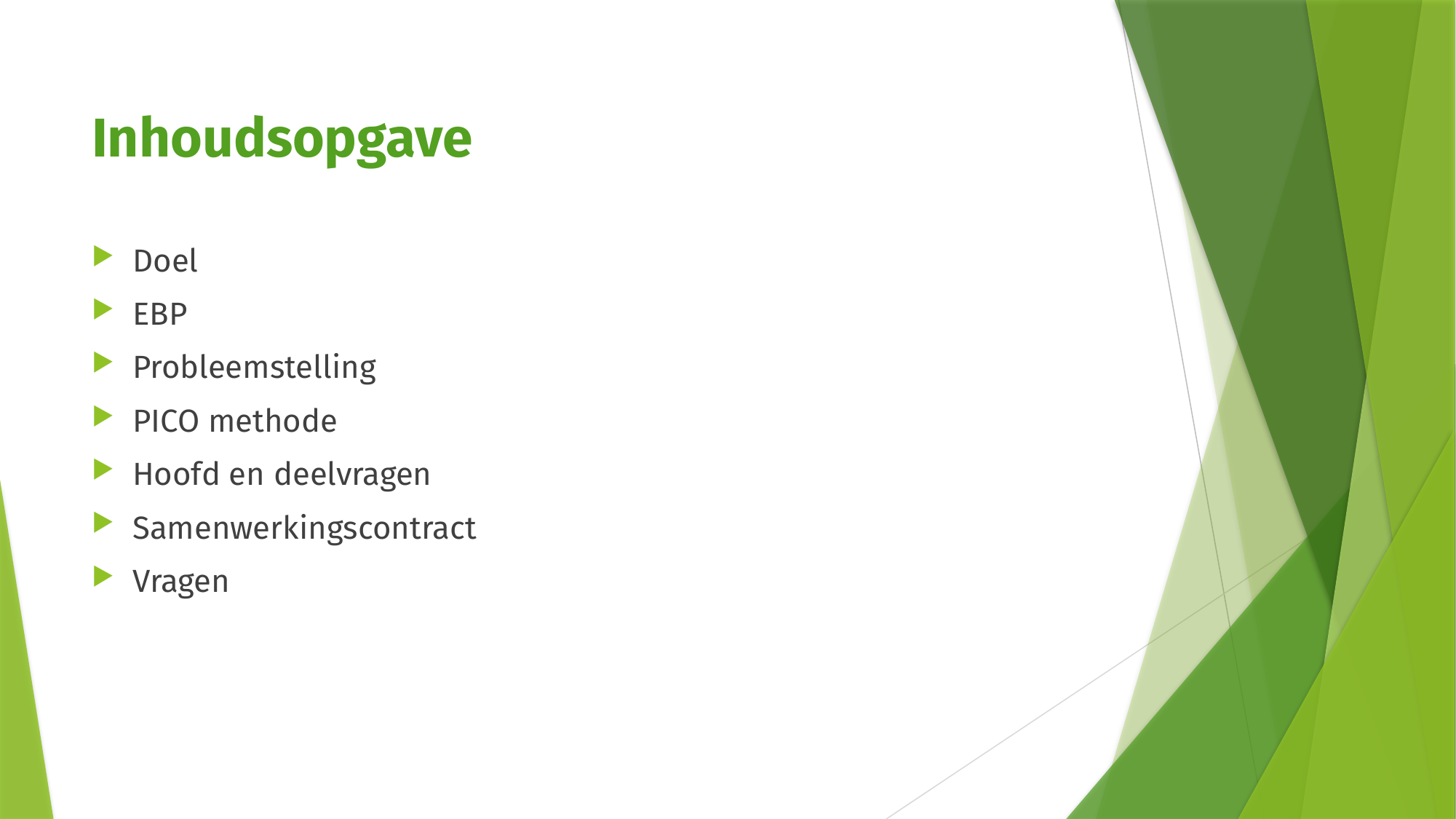

# Inhoudsopgave
Doel
EBP
Probleemstelling
PICO methode
Hoofd en deelvragen
Samenwerkingscontract
Vragen